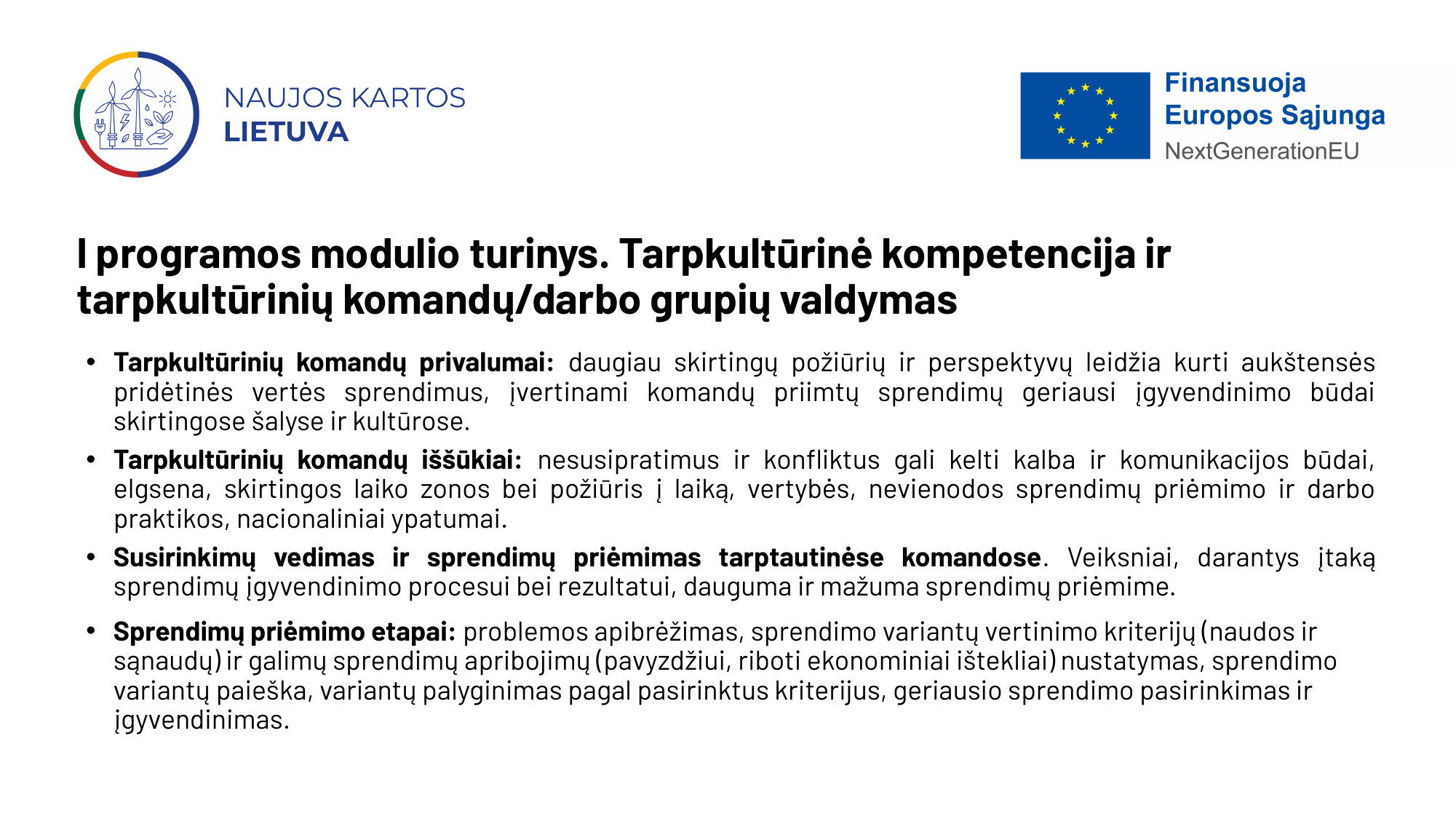

# I programos modulio turinys. Tarpkultūrinė kompetencija ir tarpkultūrinių komandų/darbo grupių valdymas
Tarpkultūrinių komandų privalumai: daugiau skirtingų požiūrių ir perspektyvų leidžia kurti aukštensės pridėtinės vertės sprendimus, įvertinami komandų priimtų sprendimų geriausi įgyvendinimo būdai skirtingose šalyse ir kultūrose.
Tarpkultūrinių komandų iššūkiai: nesusipratimus ir konfliktus gali kelti kalba ir komunikacijos būdai, elgsena, skirtingos laiko zonos bei požiūris į laiką, vertybės, nevienodos sprendimų priėmimo ir darbo praktikos, nacionaliniai ypatumai.
Susirinkimų vedimas ir sprendimų priėmimas tarptautinėse komandose. Veiksniai, darantys įtaką sprendimų įgyvendinimo procesui bei rezultatui, dauguma ir mažuma sprendimų priėmime.
Sprendimų priėmimo etapai: problemos apibrėžimas, sprendimo variantų vertinimo kriterijų (naudos ir sąnaudų) ir galimų sprendimų apribojimų (pavyzdžiui, riboti ekonominiai ištekliai) nustatymas, sprendimo variantų paieška, variantų palyginimas pagal pasirinktus kriterijus, geriausio sprendimo pasirinkimas ir įgyvendinimas.